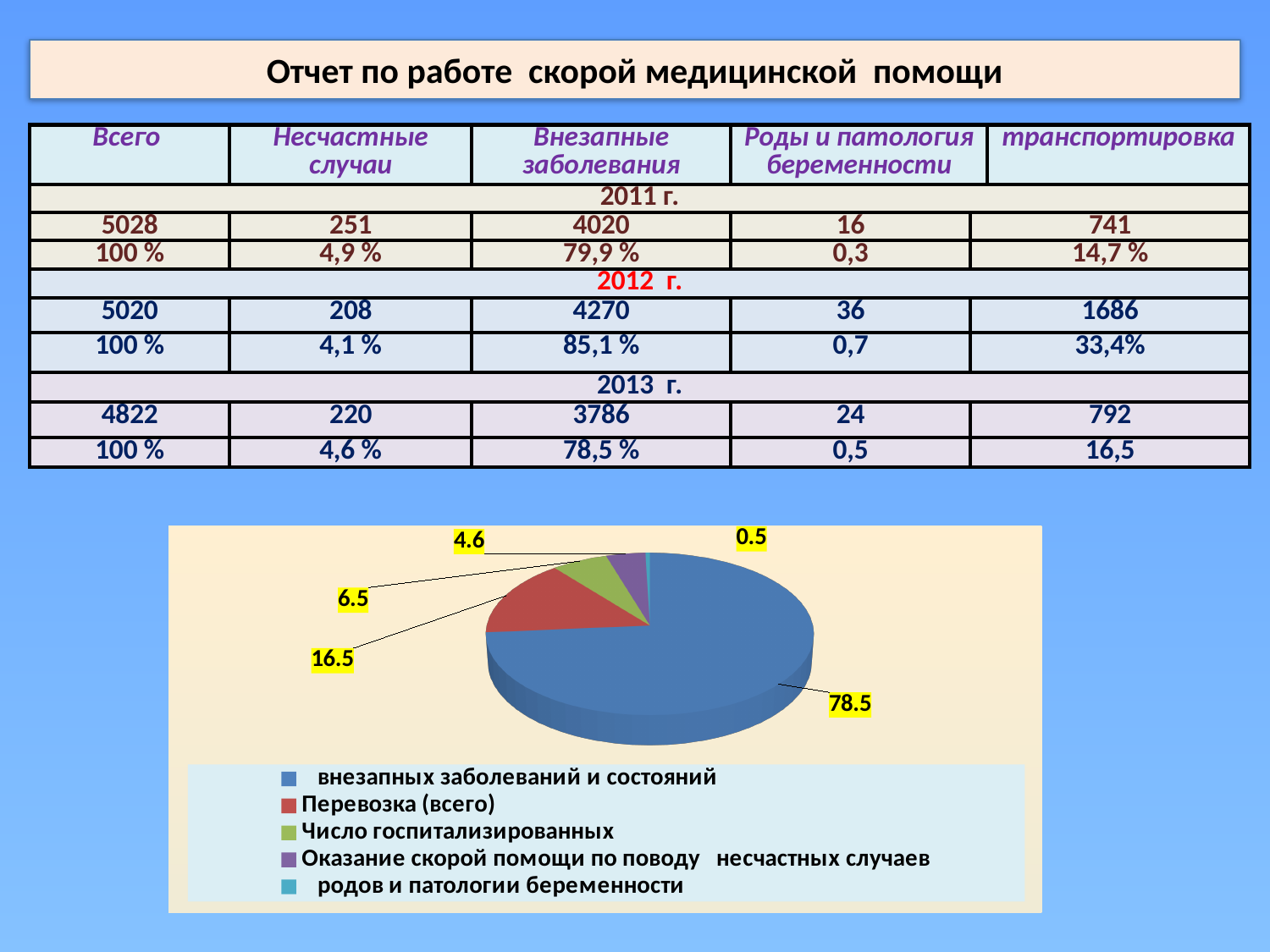

# Отчет по работе  скорой медицинской  помощи
| Всего | Несчастные случаи | Внезапные заболевания | Роды и патология беременности |  | транспортировка |
| --- | --- | --- | --- | --- | --- |
| 2011 г. |  |  |  |  |  |
| 5028 | 251 | 4020 | 16 | 741 |  |
| 100 % | 4,9 % | 79,9 % | 0,3 | 14,7 % |  |
| 2012 г. |  |  |  |  |  |
| 5020 | 208 | 4270 | 36 | 1686 |  |
| 100 % | 4,1 % | 85,1 % | 0,7 | 33,4% |  |
| 2013 г. |  |  |  |  |  |
| 4822 | 220 | 3786 | 24 | 792 |  |
| 100 % | 4,6 % | 78,5 % | 0,5 | 16,5 |  |

[unsupported chart]